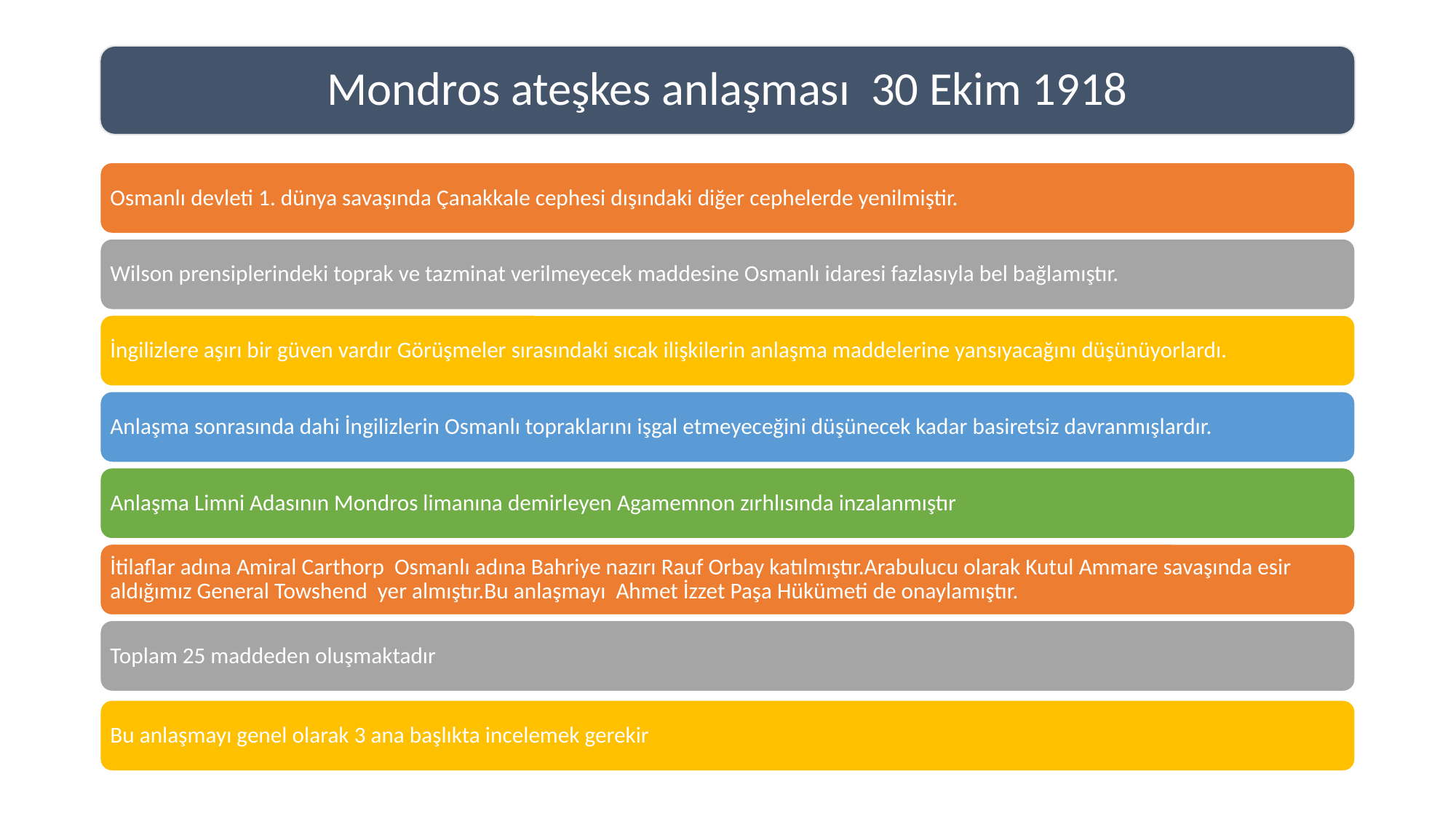

Mondros ateşkes anlaşması  30 Ekim 1918
Osmanlı devleti 1. dünya savaşında Çanakkale cephesi dışındaki diğer cephelerde yenilmiştir.
Wilson prensiplerindeki toprak ve tazminat verilmeyecek maddesine Osmanlı idaresi fazlasıyla bel bağlamıştır.
İngilizlere aşırı bir güven vardır Görüşmeler sırasındaki sıcak ilişkilerin anlaşma maddelerine yansıyacağını düşünüyorlardı.
Anlaşma sonrasında dahi İngilizlerin Osmanlı topraklarını işgal etmeyeceğini düşünecek kadar basiretsiz davranmışlardır.
Anlaşma Limni Adasının Mondros limanına demirleyen Agamemnon zırhlısında inzalanmıştır
İtilaflar adına Amiral Carthorp  Osmanlı adına Bahriye nazırı Rauf Orbay katılmıştır.Arabulucu olarak Kutul Ammare savaşında esir aldığımız General Towshend  yer almıştır.Bu anlaşmayı  Ahmet İzzet Paşa Hükümeti de onaylamıştır.
Toplam 25 maddeden oluşmaktadır
Bu anlaşmayı genel olarak 3 ana başlıkta incelemek gerekir